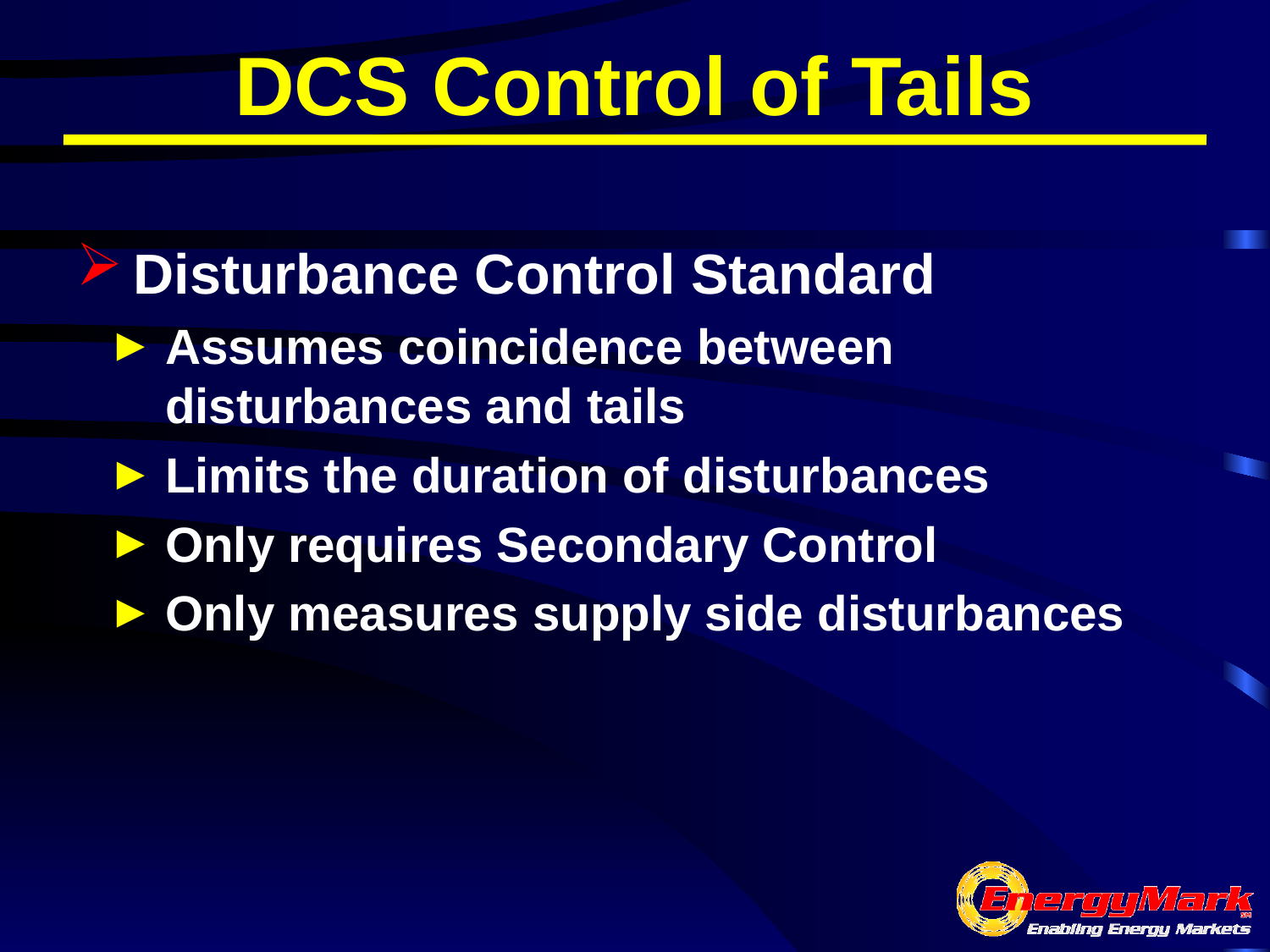

# DCS Control of Tails

Disturbance Control Standard
Assumes coincidence between disturbances and tails
Limits the duration of disturbances
Only requires Secondary Control
Only measures supply side disturbances